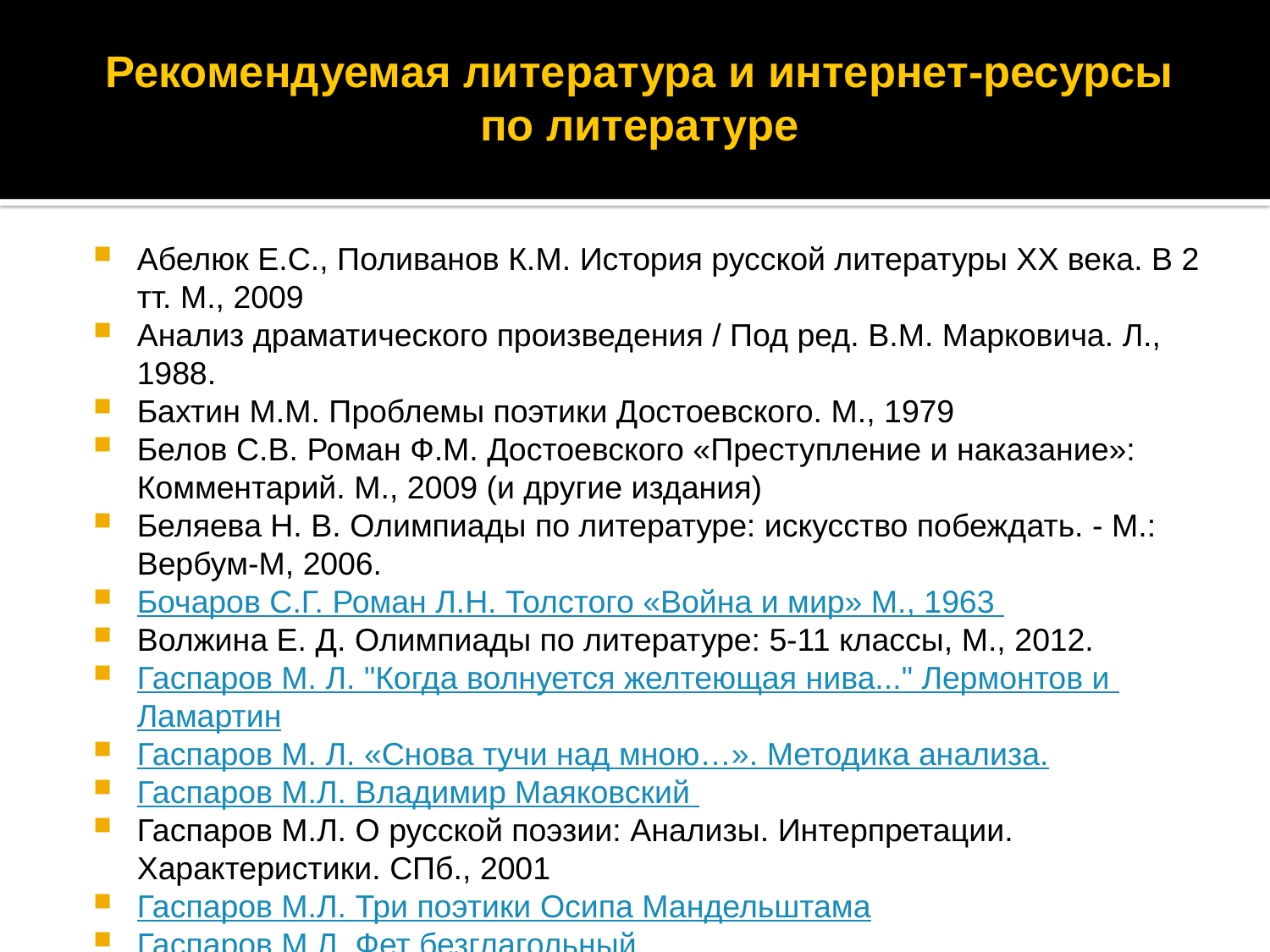

# Рекомендуемая литература и интернет-ресурсы по литературе
Абелюк Е.С., Поливанов К.М. История русской литературы ХХ века. В 2 тт. М., 2009
Анализ драматического произведения / Под ред. В.М. Марковича. Л., 1988.
Бахтин М.М. Проблемы поэтики Достоевского. М., 1979
Белов С.В. Роман Ф.М. Достоевского «Преступление и наказание»: Комментарий. М., 2009 (и другие издания)
Беляева Н. В. Олимпиады по литературе: искусство побеждать. - М.: Вербум-М, 2006.
Бочаров С.Г. Роман Л.Н. Толстого «Война и мир» М., 1963
Волжина Е. Д. Олимпиады по литературе: 5-11 классы, М., 2012.
Гаспаров М. Л. "Когда волнуется желтеющая нива..." Лермонтов и Ламартин
Гаспаров М. Л. «Снова тучи над мною…». Методика анализа.
Гаспаров М.Л. Владимир Маяковский
Гаспаров М.Л. О русской поэзии: Анализы. Интерпретации. Характеристики. СПб., 2001
Гаспаров М.Л. Три поэтики Осипа Мандельштама
Гаспаров М.Л. Фет безглагольный.